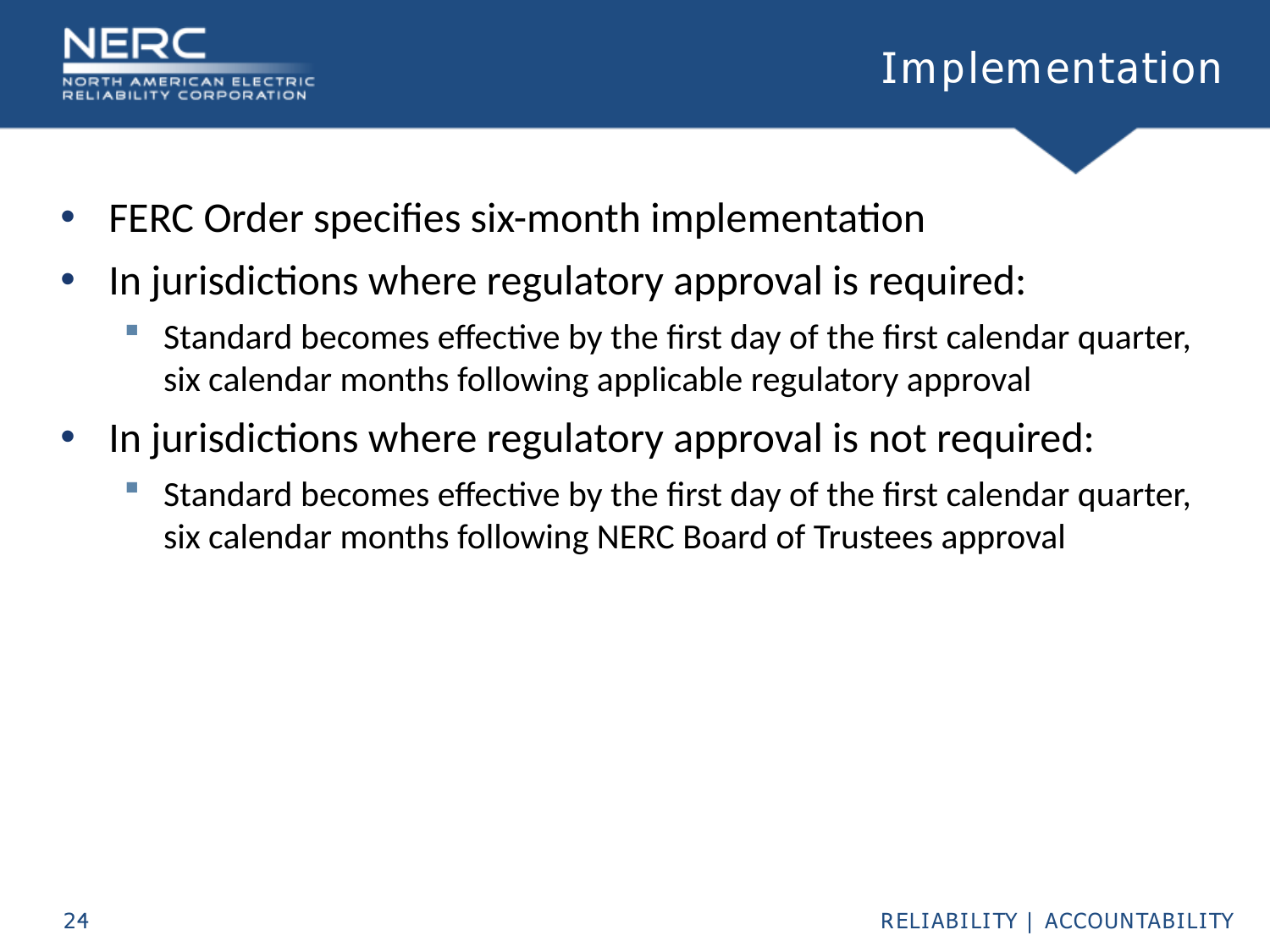

# Implementation
FERC Order specifies six-month implementation
In jurisdictions where regulatory approval is required:
Standard becomes effective by the first day of the first calendar quarter, six calendar months following applicable regulatory approval
In jurisdictions where regulatory approval is not required:
Standard becomes effective by the first day of the first calendar quarter, six calendar months following NERC Board of Trustees approval